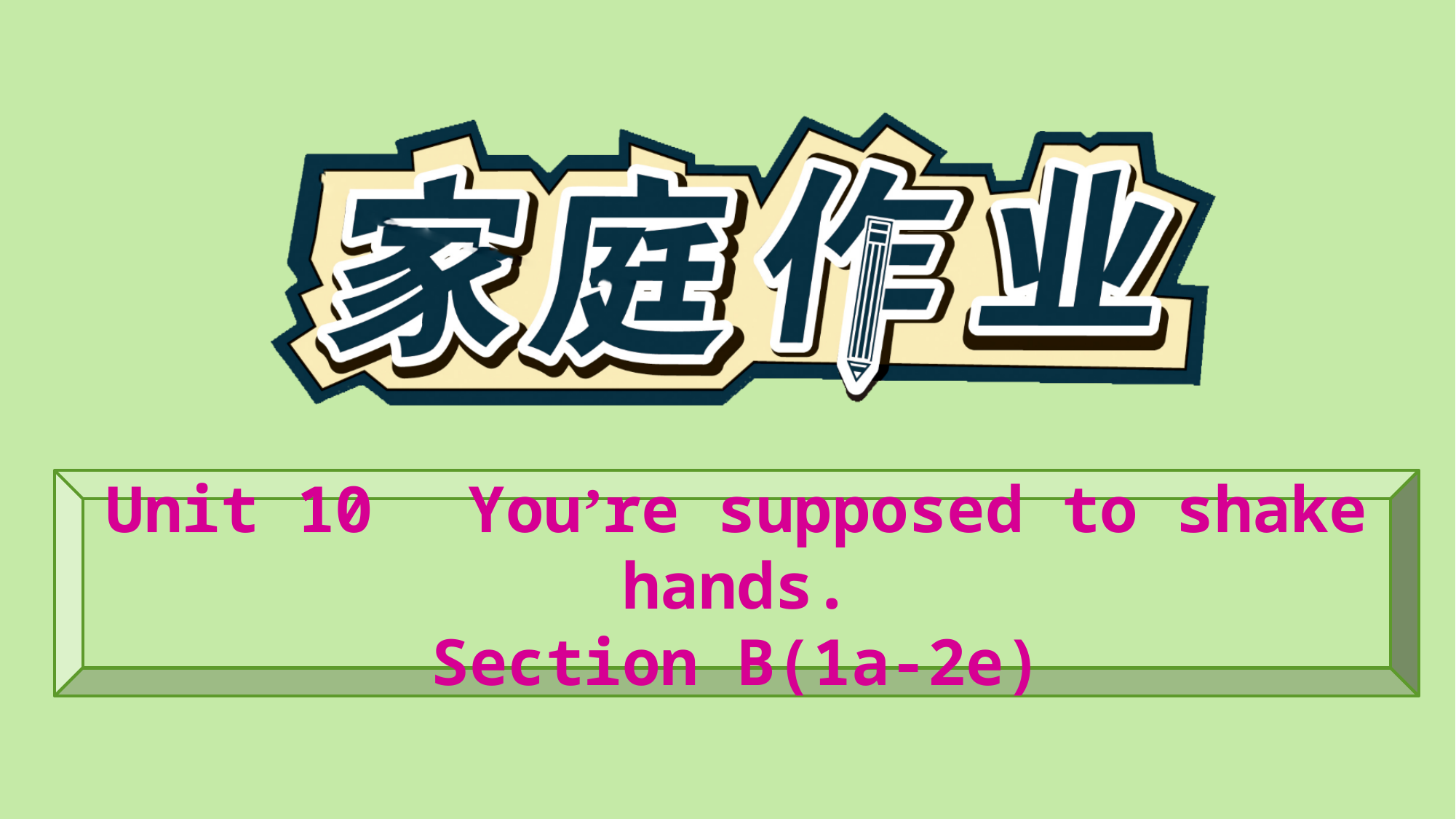

Unit 10　You’re supposed to shake hands.
Section B(1a-2e)